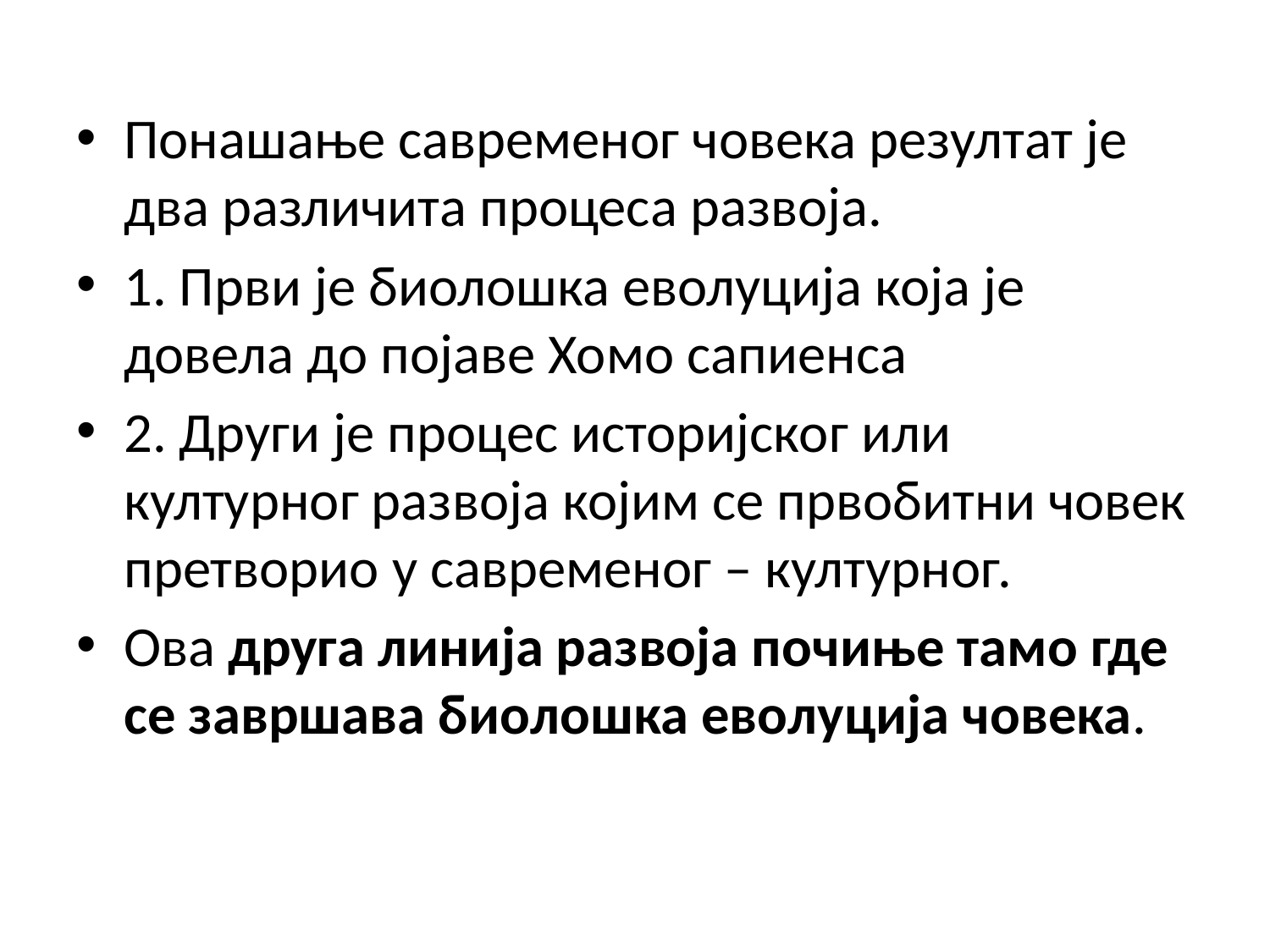

Понашање савременог човека резултат је два различита процеса развоја.
1. Први је биолошка еволуција која је довела до појаве Хомо сапиенса
2. Други је процес историјског или културног развоја којим се првобитни човек претворио у савременог – културног.
Ова друга линија развоја почиње тамо где се завршава биолошка еволуција човека.